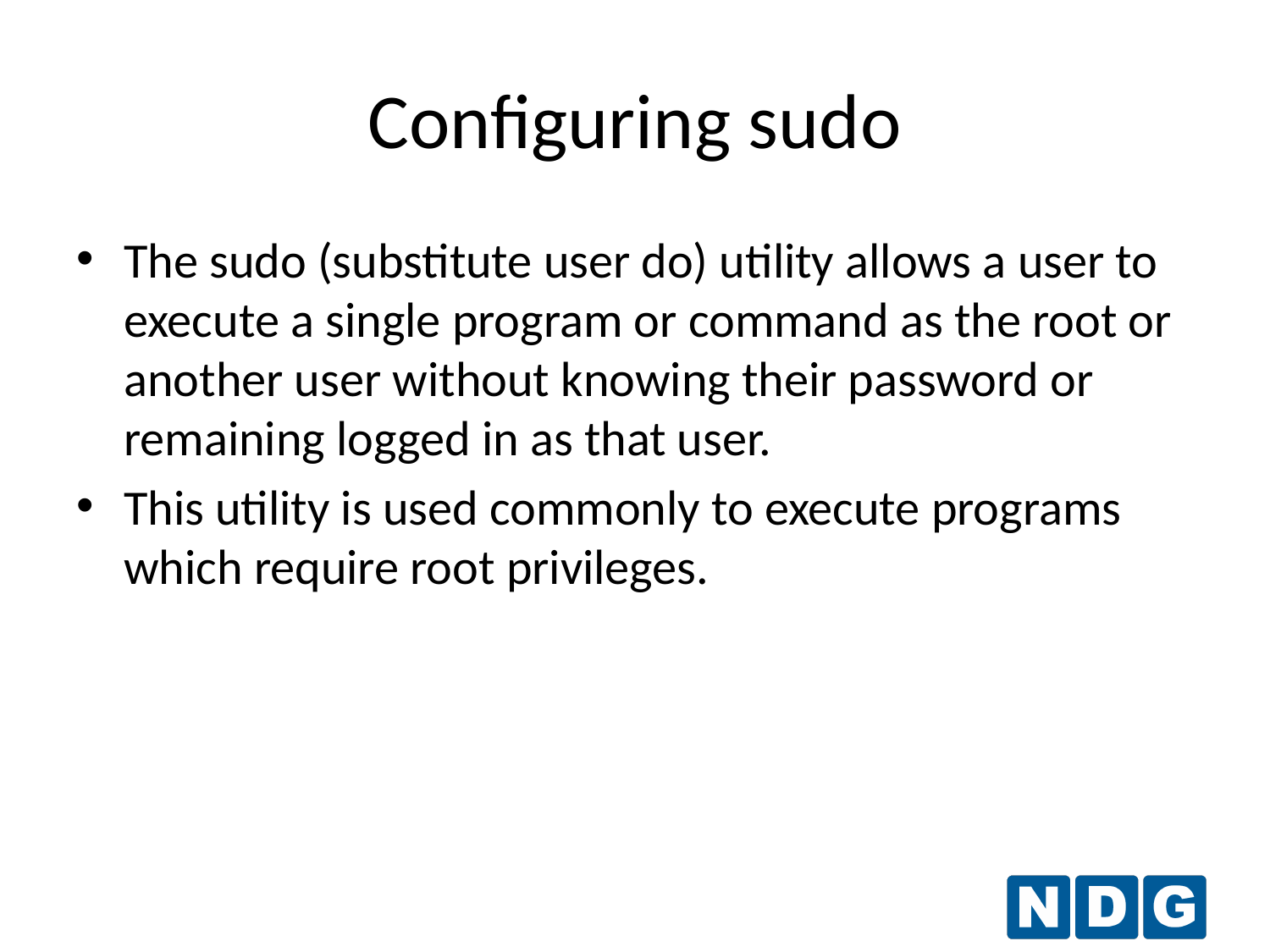

# Configuring sudo
The sudo (substitute user do) utility allows a user to execute a single program or command as the root or another user without knowing their password or remaining logged in as that user.
This utility is used commonly to execute programs which require root privileges.